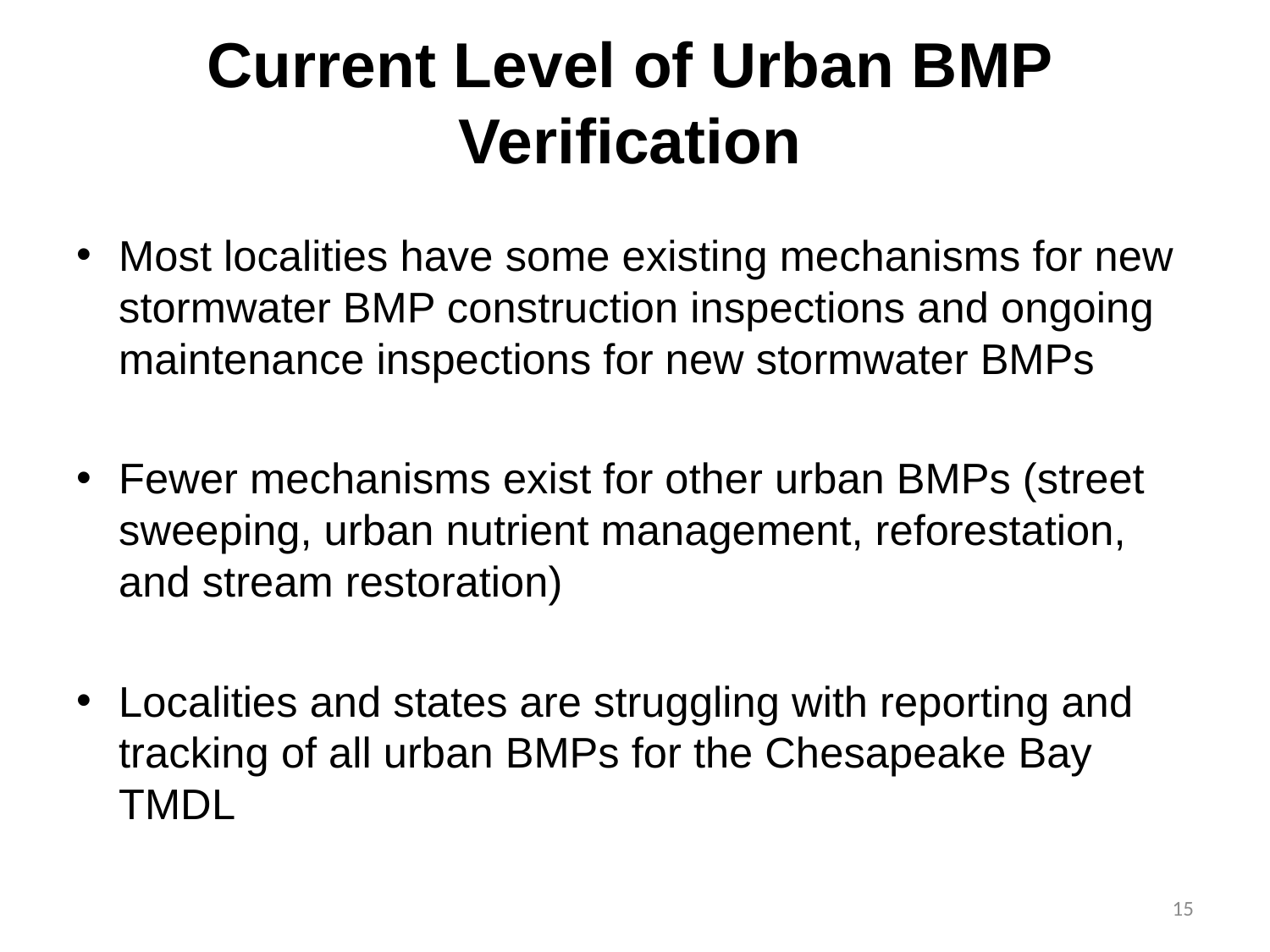

# Current Level of Urban BMP Verification
Most localities have some existing mechanisms for new stormwater BMP construction inspections and ongoing maintenance inspections for new stormwater BMPs

Fewer mechanisms exist for other urban BMPs (street sweeping, urban nutrient management, reforestation, and stream restoration)

Localities and states are struggling with reporting and tracking of all urban BMPs for the Chesapeake Bay TMDL

15